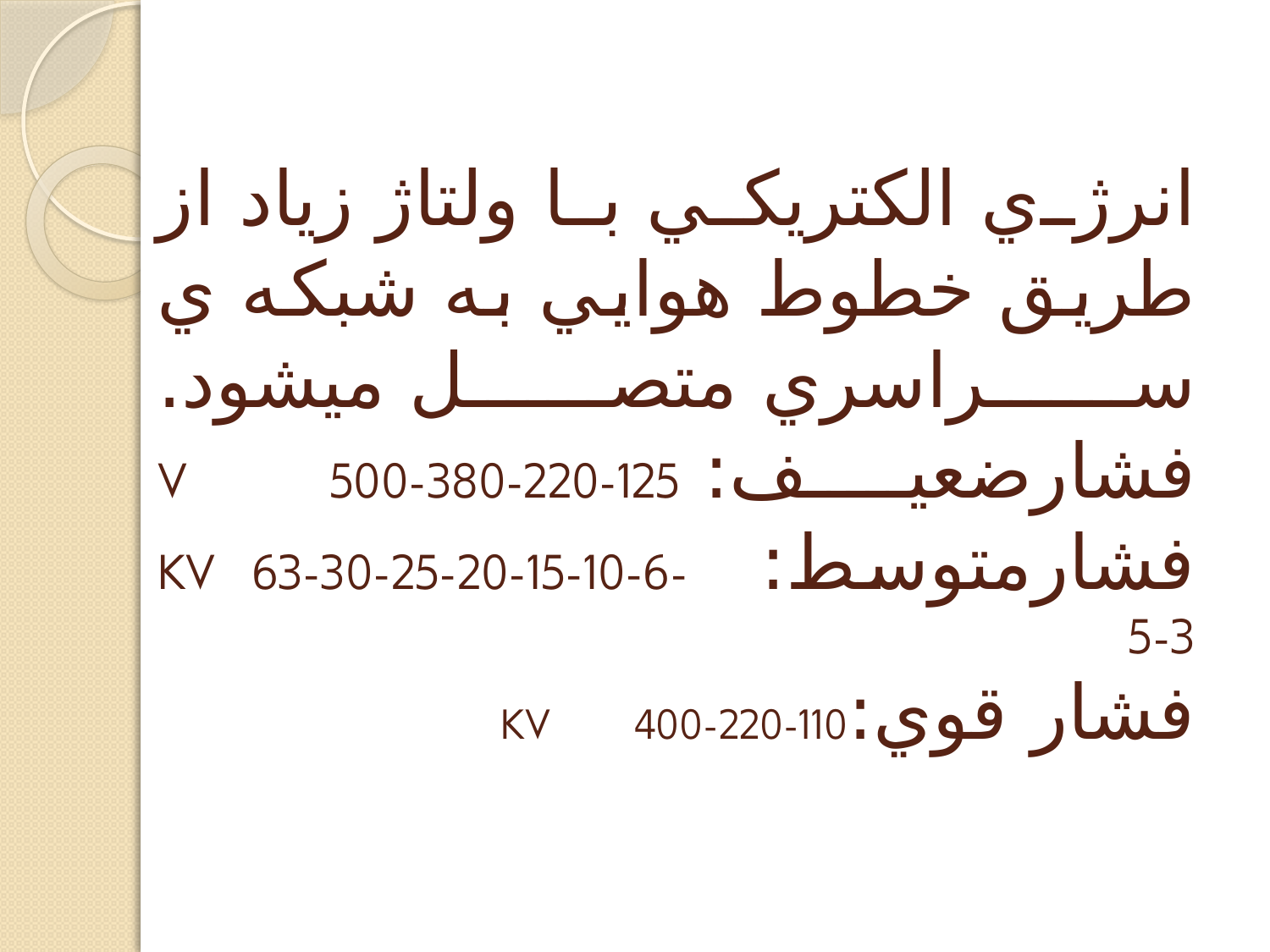

# انرژي الكتريكي با ولتاژ زياد از طريق خطوط هوايي به شبكه ي سراسري متصل ميشود. فشارضعيف: V   500-380-220-125 فشارمتوسط:   KV  63-30-25-20-15-10-6-5-3 فشار قوي:KV       400-220-110